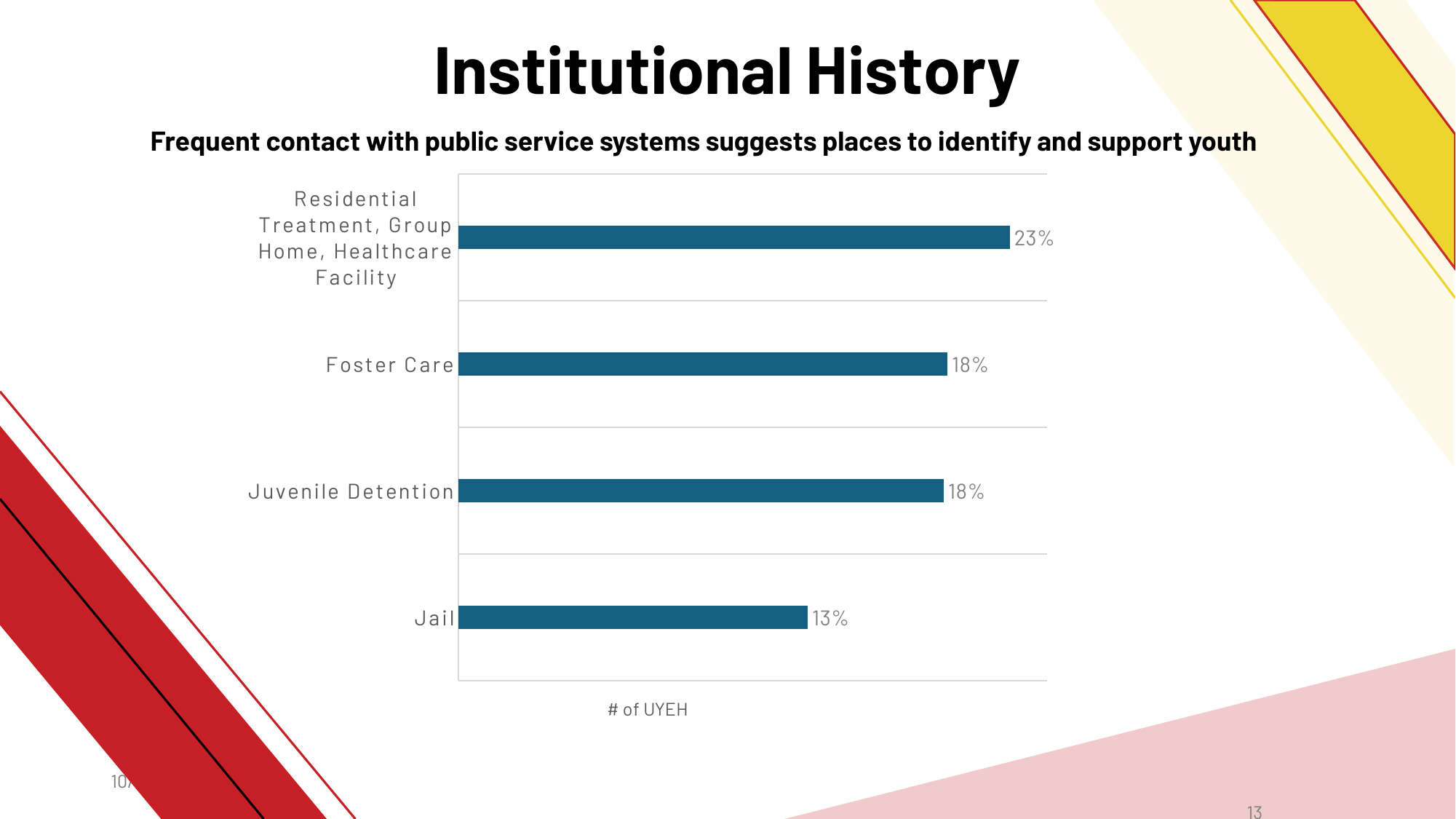

# Institutional History
Frequent contact with public service systems suggests places to identify and support youth

### Chart

| Category | 2022 |
|---|---|
| Jail | 95.0 |
| Juvenile Detention | 132.0 |
| Foster Care | 133.0 |
| Residential Treatment, Group Home, Healthcare Facility | 150.0 |
13